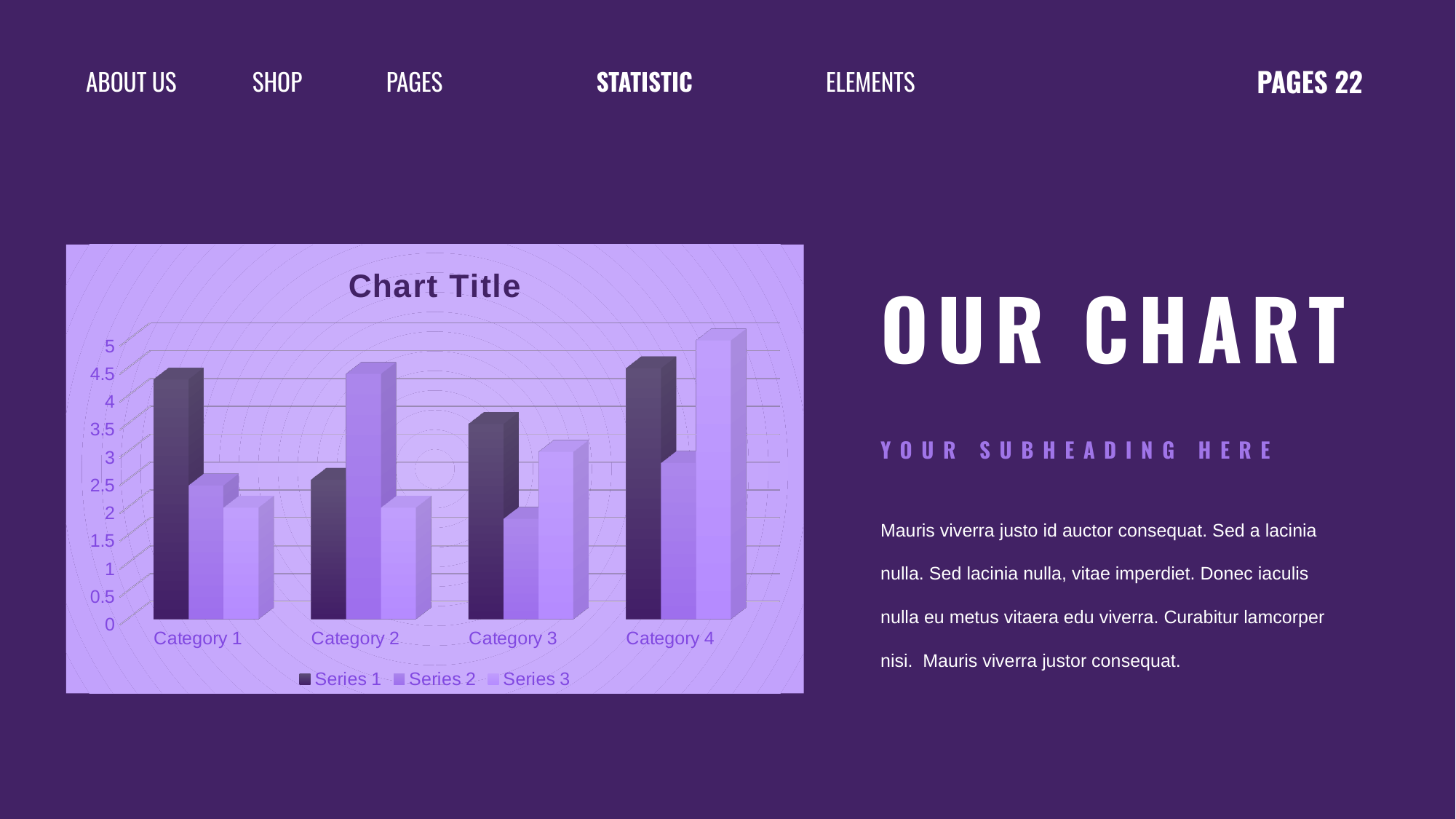

PAGES 22
ABOUT US
SHOP
PAGES
STATISTIC
ELEMENTS

[unsupported chart]

OUR CHART
YOUR SUBHEADING HERE
Mauris viverra justo id auctor consequat. Sed a lacinia nulla. Sed lacinia nulla, vitae imperdiet. Donec iaculis nulla eu metus vitaera edu viverra. Curabitur lamcorper nisi.  Mauris viverra justor consequat.